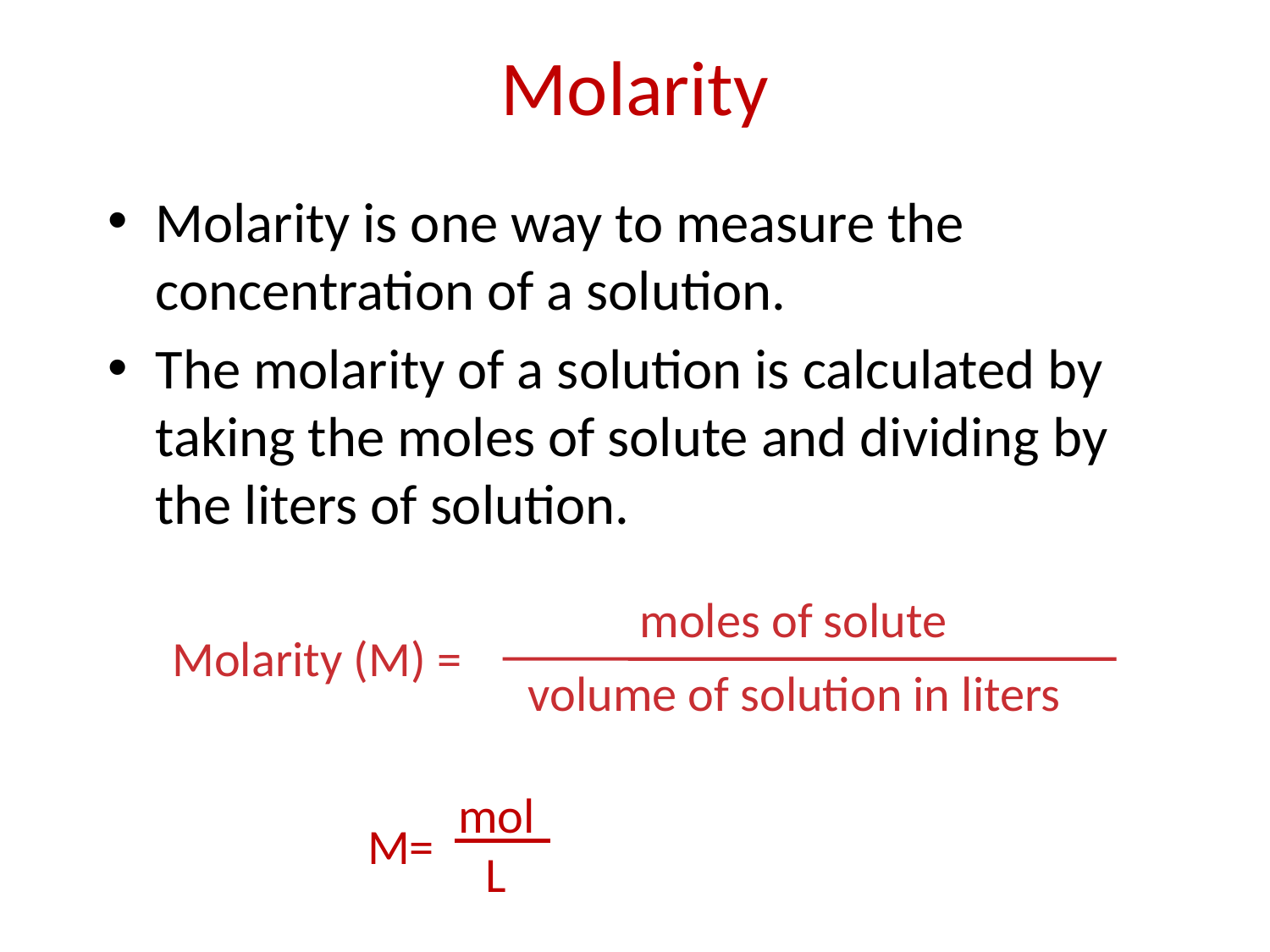

Molarity
Molarity is one way to measure the concentration of a solution.
The molarity of a solution is calculated by taking the moles of solute and dividing by the liters of solution.
moles of solute
volume of solution in liters

Molarity (M) =
mol
L
M=